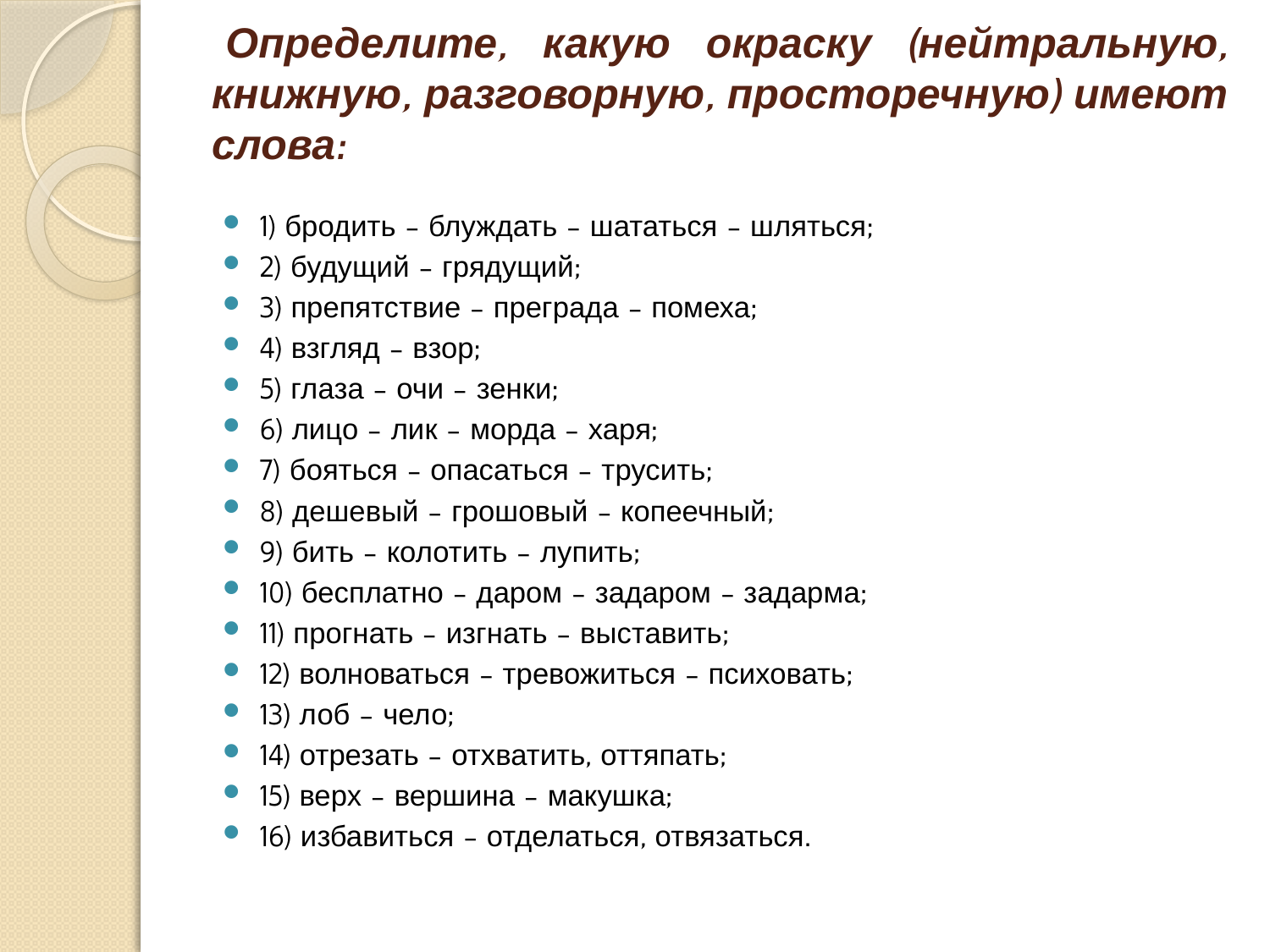

# Определите, какую окраску (нейтральную, книжную, разговорную, просторечную) имеют слова:
1) бродить – блуждать – шататься – шляться;
2) будущий – грядущий;
3) препятствие – преграда – помеха;
4) взгляд – взор;
5) глаза – очи – зенки;
6) лицо – лик – морда – харя;
7) бояться – опасаться – трусить;
8) дешевый – грошовый – копеечный;
9) бить – колотить – лупить;
10) бесплатно – даром – задаром – задарма;
11) прогнать – изгнать – выставить;
12) волноваться – тревожиться – психовать;
13) лоб – чело;
14) отрезать – отхватить, оттяпать;
15) верх – вершина – макушка;
16) избавиться – отделаться, отвязаться.